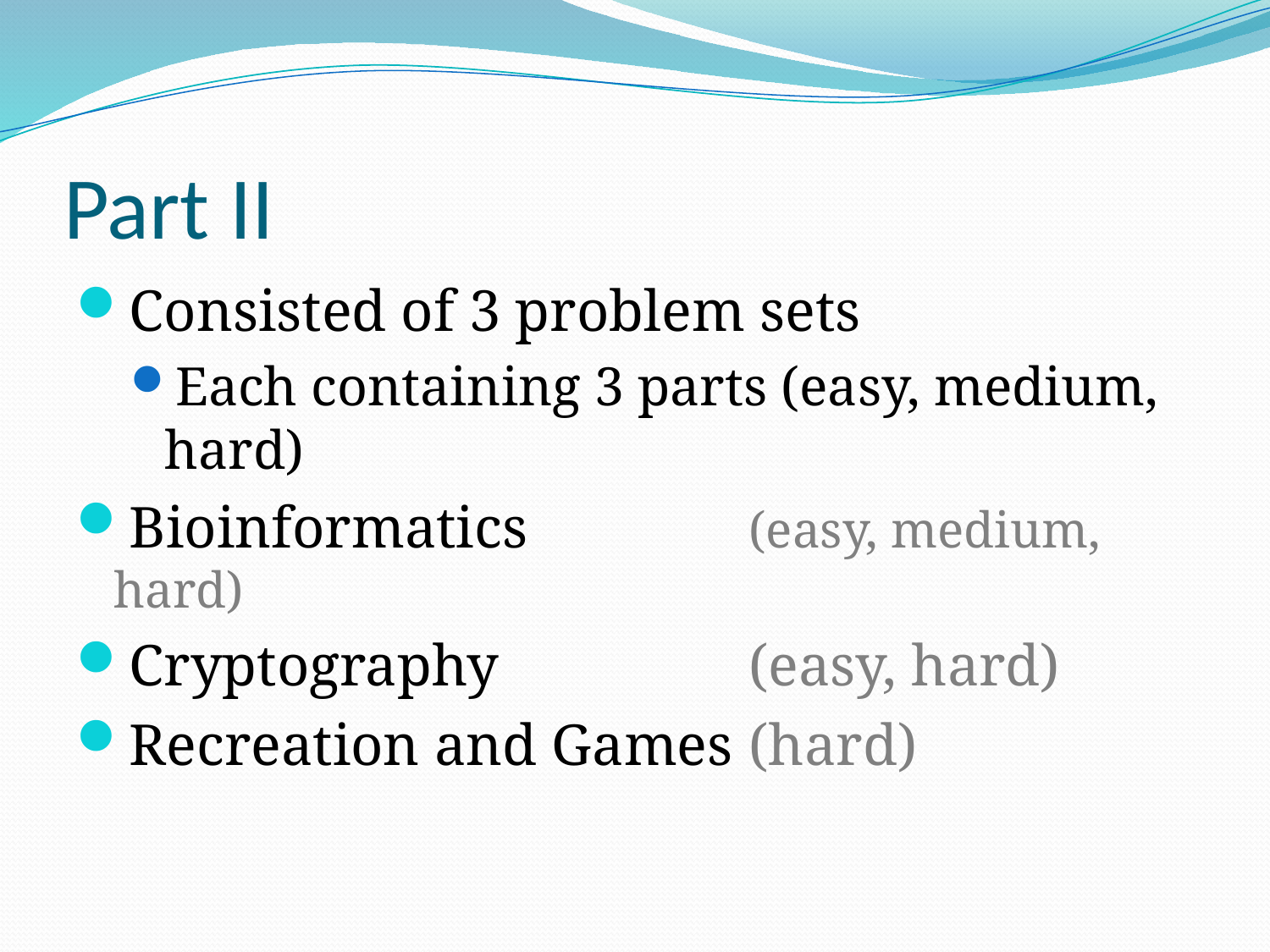

# Part II
Consisted of 3 problem sets
Each containing 3 parts (easy, medium, hard)
Bioinformatics 		(easy, medium, hard)
Cryptography 		(easy, hard)
Recreation and Games 	(hard)